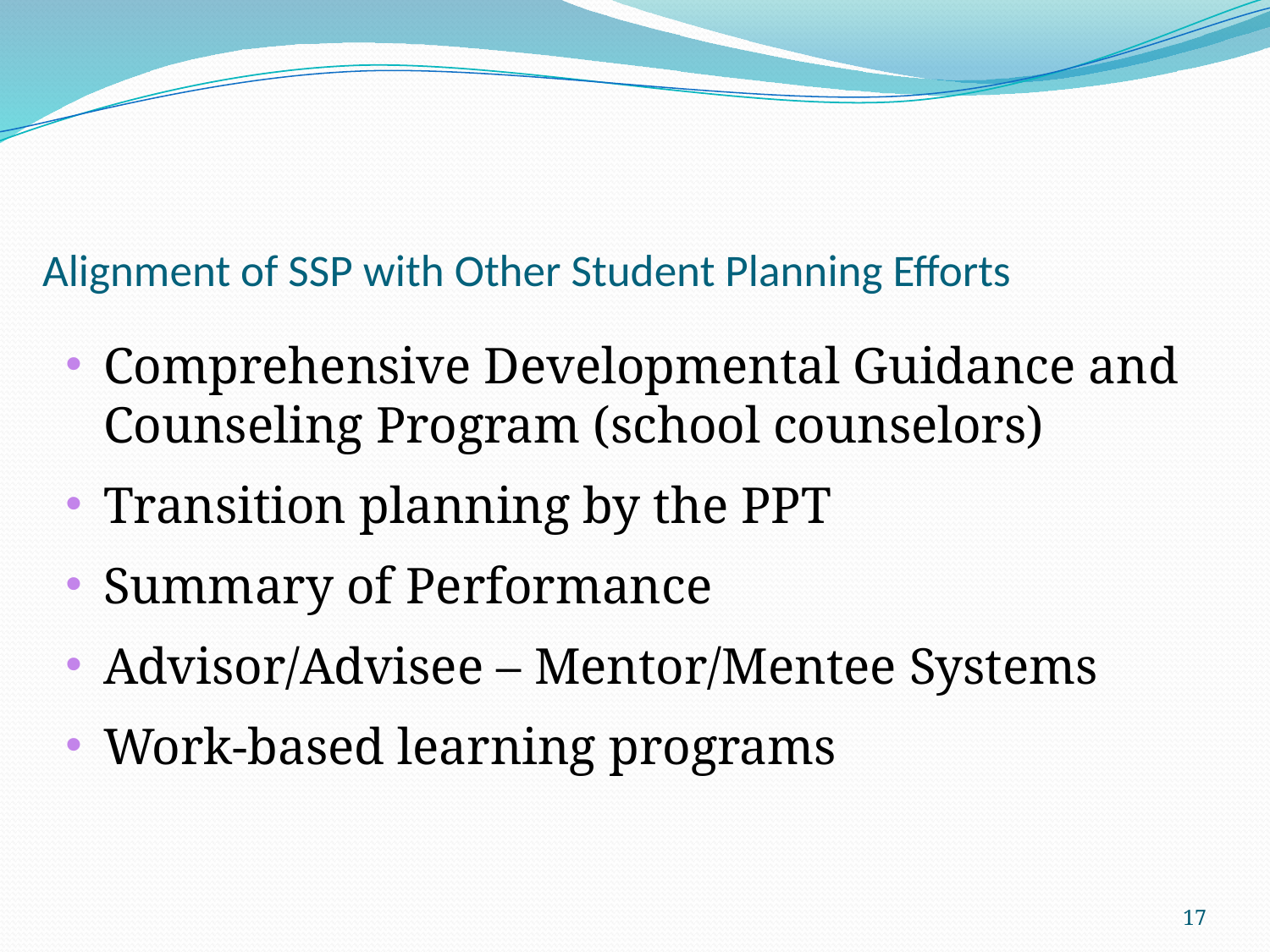

# Alignment of SSP with Other Student Planning Efforts
Comprehensive Developmental Guidance and Counseling Program (school counselors)
Transition planning by the PPT
Summary of Performance
Advisor/Advisee – Mentor/Mentee Systems
Work-based learning programs

17